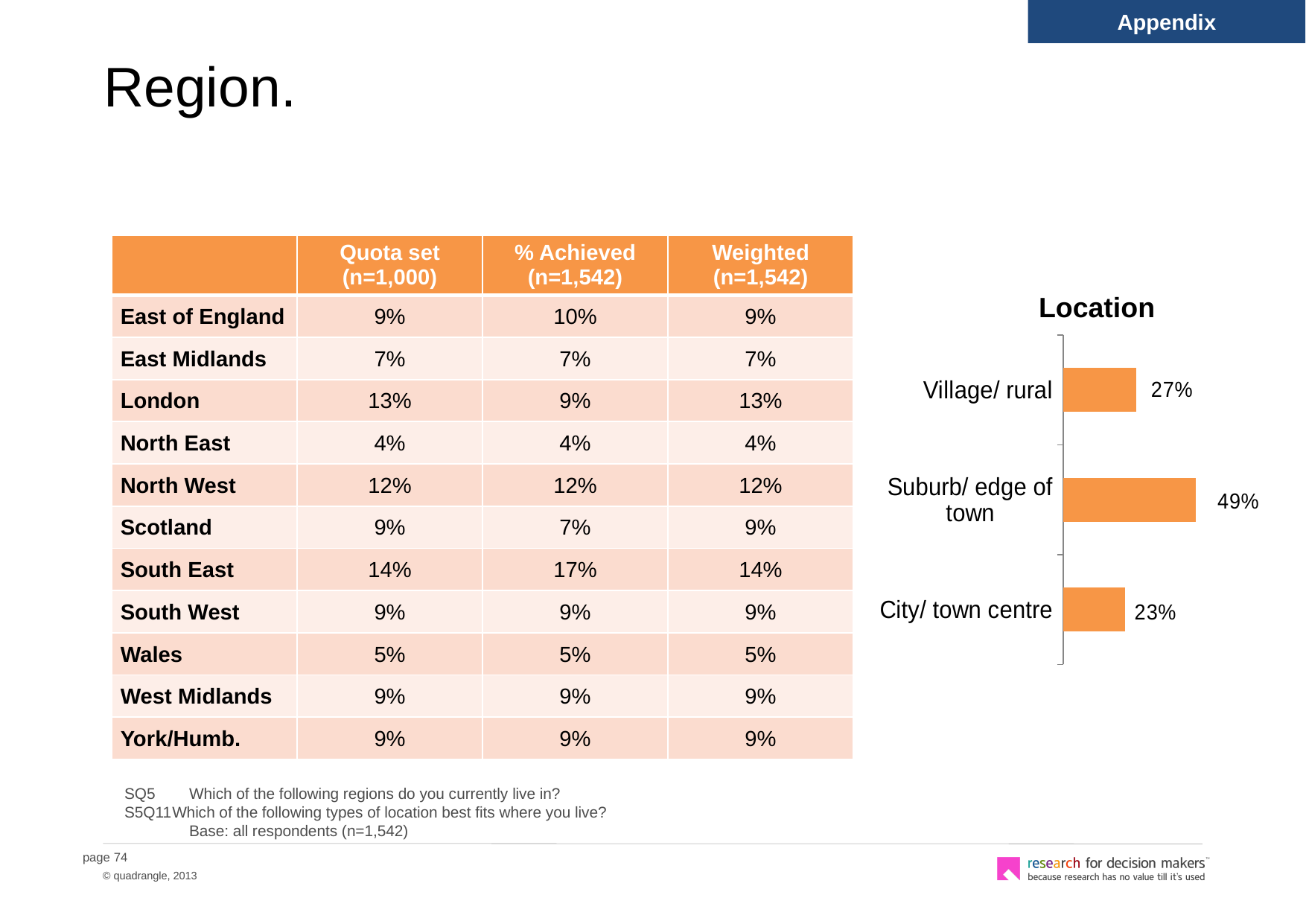

Appendix
# Region.
|  | Quota set (n=1,000) | % Achieved (n=1,542) | Weighted (n=1,542) |
| --- | --- | --- | --- |
| East of England | 9% | 10% | 9% |
| East Midlands | 7% | 7% | 7% |
| London | 13% | 9% | 13% |
| North East | 4% | 4% | 4% |
| North West | 12% | 12% | 12% |
| Scotland | 9% | 7% | 9% |
| South East | 14% | 17% | 14% |
| South West | 9% | 9% | 9% |
| Wales | 5% | 5% | 5% |
| West Midlands | 9% | 9% | 9% |
| York/Humb. | 9% | 9% | 9% |
Location

### Chart

| Category | Series 1 |
|---|---|
| City/ town centre | 0.23 |
| Suburb/ edge of town | 0.4900000000000002 |
| Village/ rural | 0.27 |
SQ5	    Which of the following regions do you currently live in?
S5Q11	Which of the following types of location best fits where you live?
	    Base: all respondents (n=1,542)